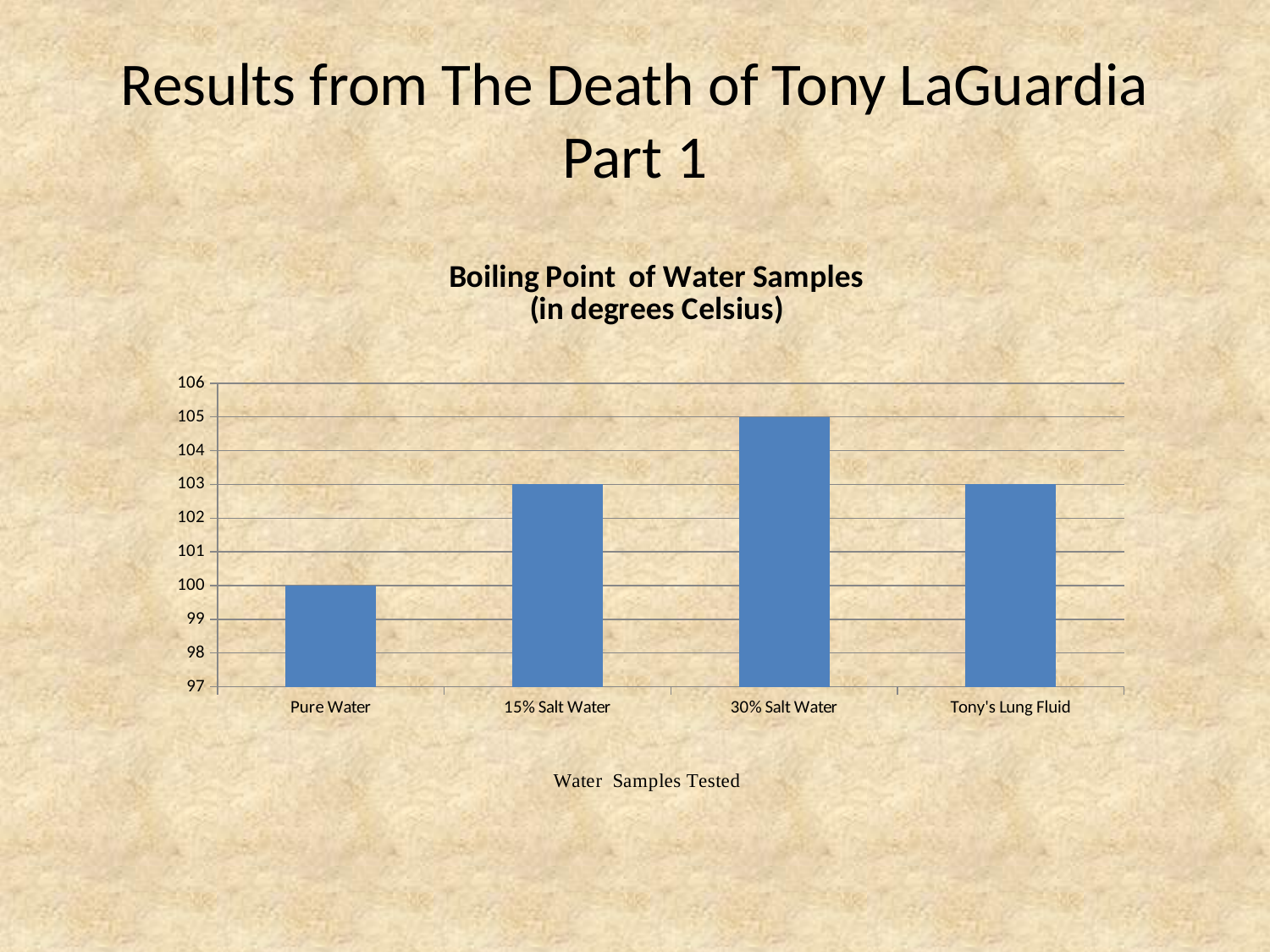

# Results from The Death of Tony LaGuardia Part 1

### Chart: Boiling Point  of Water Samples
(in degrees Celsius)

| Category | Boiling Point (in degrees Celsius) |
|---|---|
| Pure Water | 100.0 |
| 15% Salt Water | 103.0 |
| 30% Salt Water | 105.0 |
| Tony's Lung Fluid | 103.0 |